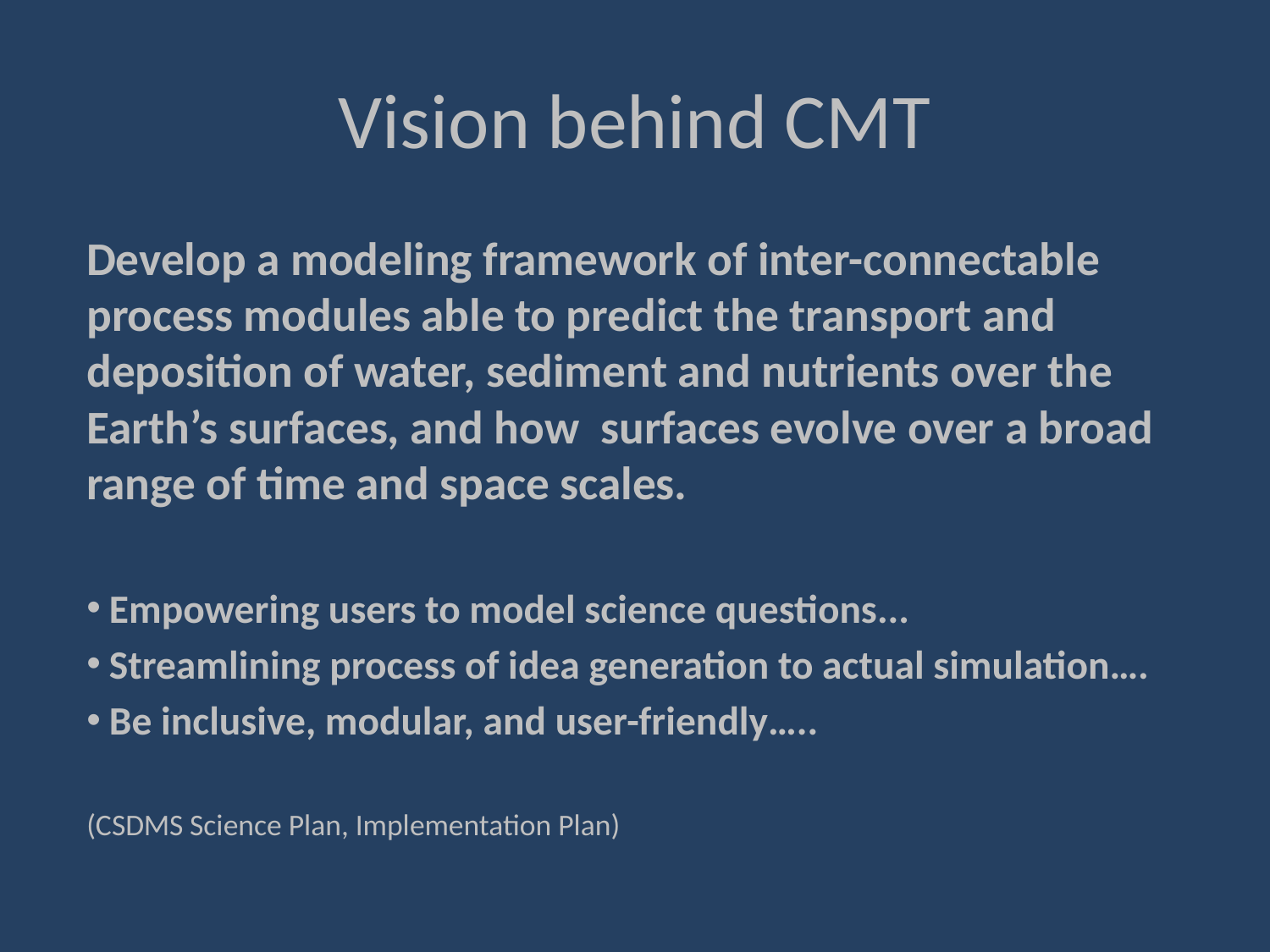

# Vision behind CMT
Develop a modeling framework of inter-connectable process modules able to predict the transport and deposition of water, sediment and nutrients over the Earth’s surfaces, and how  surfaces evolve over a broad range of time and space scales.

 Empowering users to model science questions...
 Streamlining process of idea generation to actual simulation….
 Be inclusive, modular, and user-friendly…..

(CSDMS Science Plan, Implementation Plan)